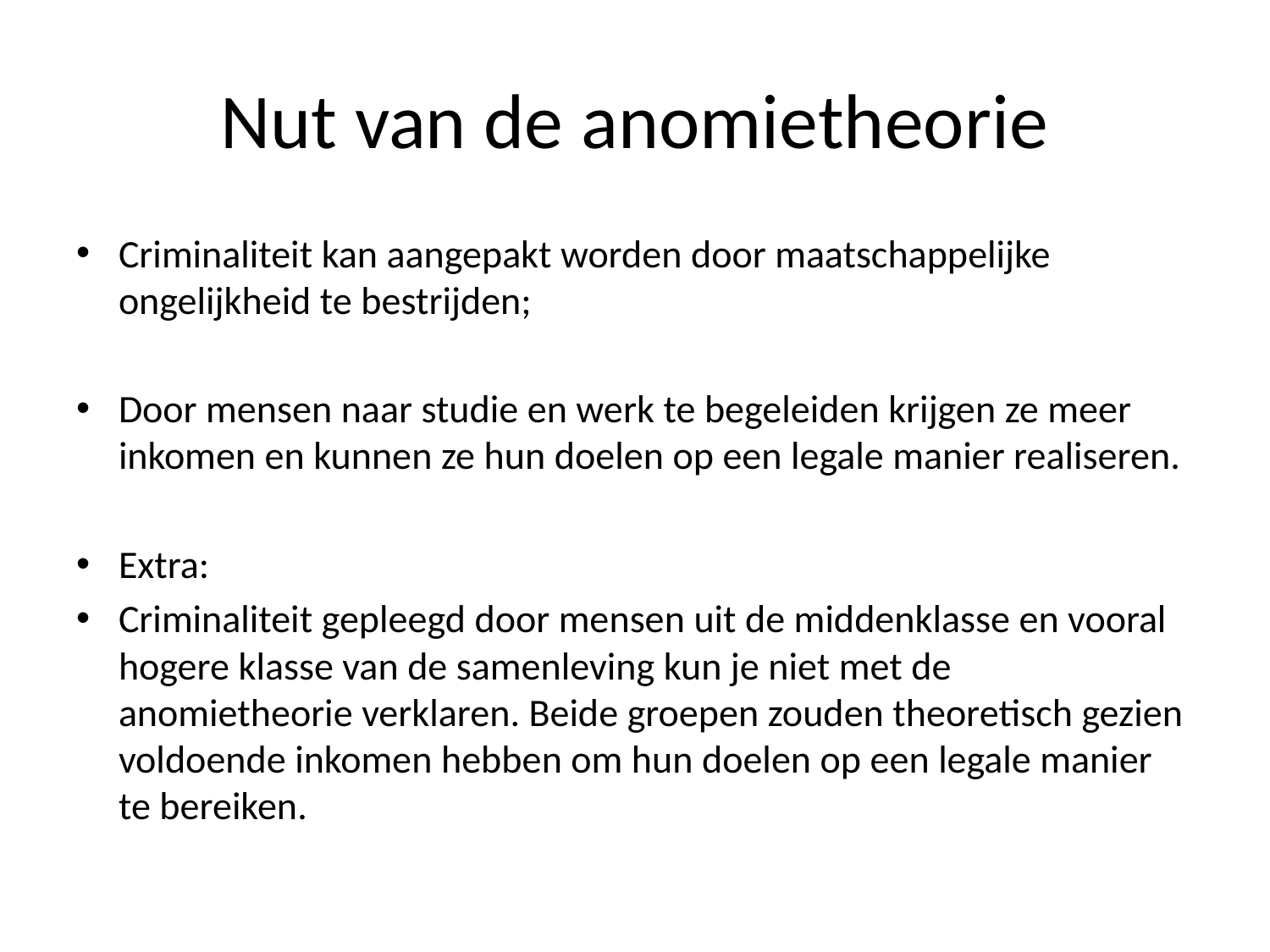

# Nut van de anomietheorie
Criminaliteit kan aangepakt worden door maatschappelijke ongelijkheid te bestrijden;

Door mensen naar studie en werk te begeleiden krijgen ze meer inkomen en kunnen ze hun doelen op een legale manier realiseren.

Extra:
Criminaliteit gepleegd door mensen uit de middenklasse en vooral hogere klasse van de samenleving kun je niet met de anomietheorie verklaren. Beide groepen zouden theoretisch gezien voldoende inkomen hebben om hun doelen op een legale manier te bereiken.